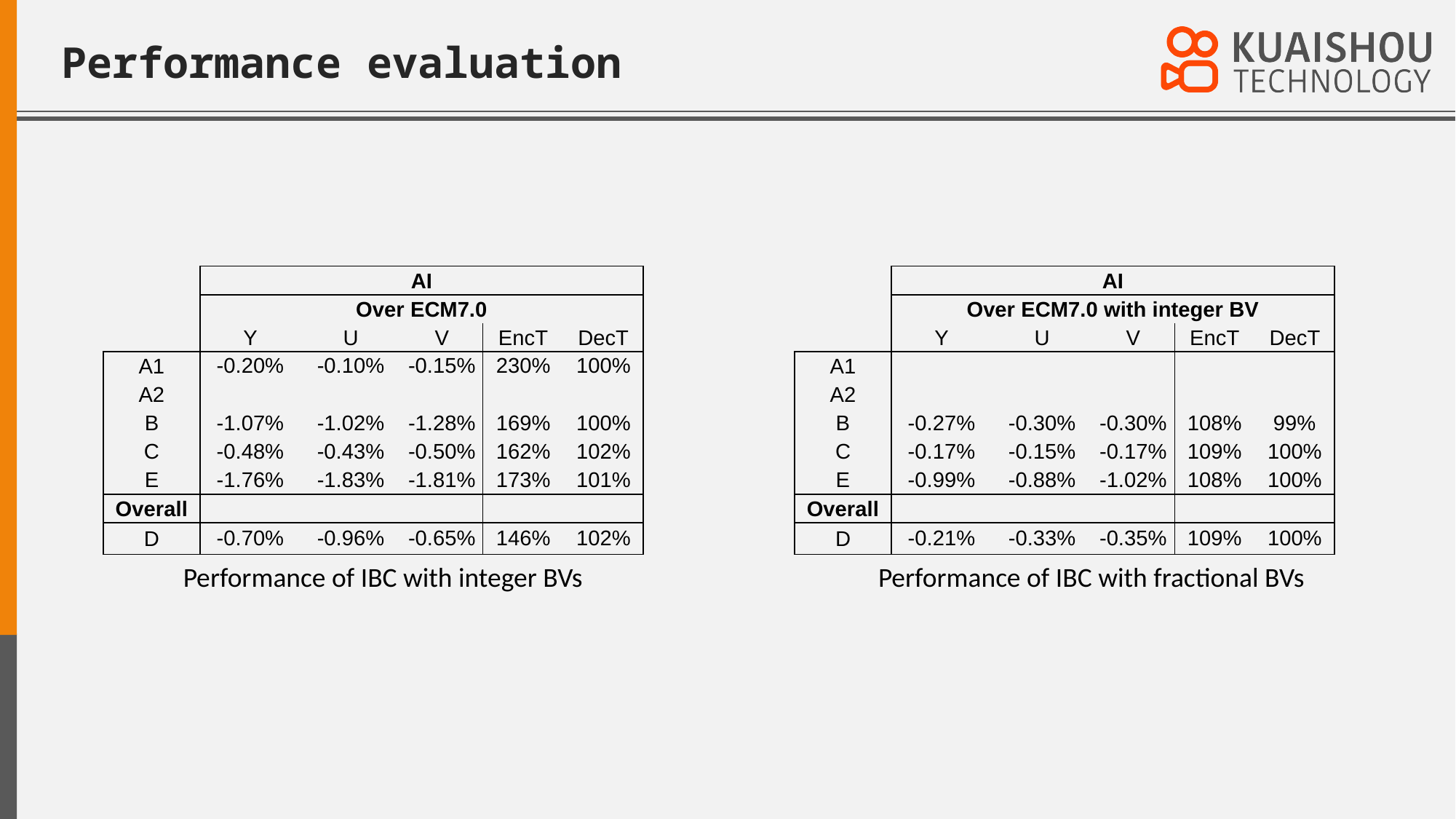

# Performance evaluation
|  | AI |  |  |  |  |
| --- | --- | --- | --- | --- | --- |
|  | Over ECM7.0 with integer BV |  |  |  |  |
|  | Y | U | V | EncT | DecT |
| A1 |  |  |  |  |  |
| A2 |  |  |  |  |  |
| B | -0.27% | -0.30% | -0.30% | 108% | 99% |
| C | -0.17% | -0.15% | -0.17% | 109% | 100% |
| E | -0.99% | -0.88% | -1.02% | 108% | 100% |
| Overall |  |  |  |  |  |
| D | -0.21% | -0.33% | -0.35% | 109% | 100% |
|  | AI |  |  |  |  |
| --- | --- | --- | --- | --- | --- |
|  | Over ECM7.0 |  |  |  |  |
|  | Y | U | V | EncT | DecT |
| A1 | -0.20% | -0.10% | -0.15% | 230% | 100% |
| A2 |  |  |  |  |  |
| B | -1.07% | -1.02% | -1.28% | 169% | 100% |
| C | -0.48% | -0.43% | -0.50% | 162% | 102% |
| E | -1.76% | -1.83% | -1.81% | 173% | 101% |
| Overall |  |  |  |  |  |
| D | -0.70% | -0.96% | -0.65% | 146% | 102% |
Performance of IBC with integer BVs
Performance of IBC with fractional BVs